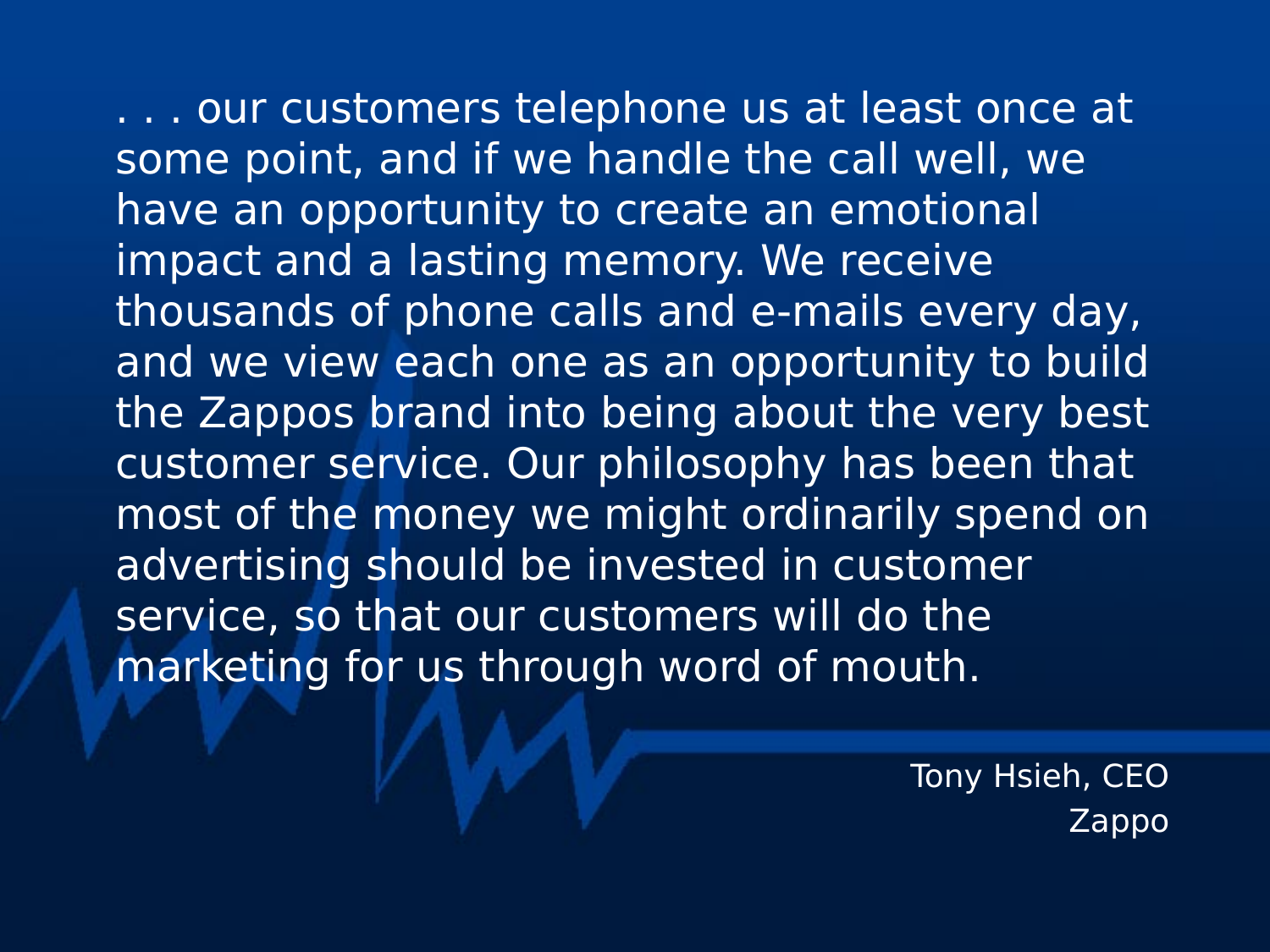

. . . our customers telephone us at least once at some point, and if we handle the call well, we have an opportunity to create an emotional impact and a lasting memory. We receive thousands of phone calls and e-mails every day, and we view each one as an opportunity to build the Zappos brand into being about the very best customer service. Our philosophy has been that most of the money we might ordinarily spend on advertising should be invested in customer service, so that our customers will do the marketing for us through word of mouth.

Tony Hsieh, CEO
Zappo